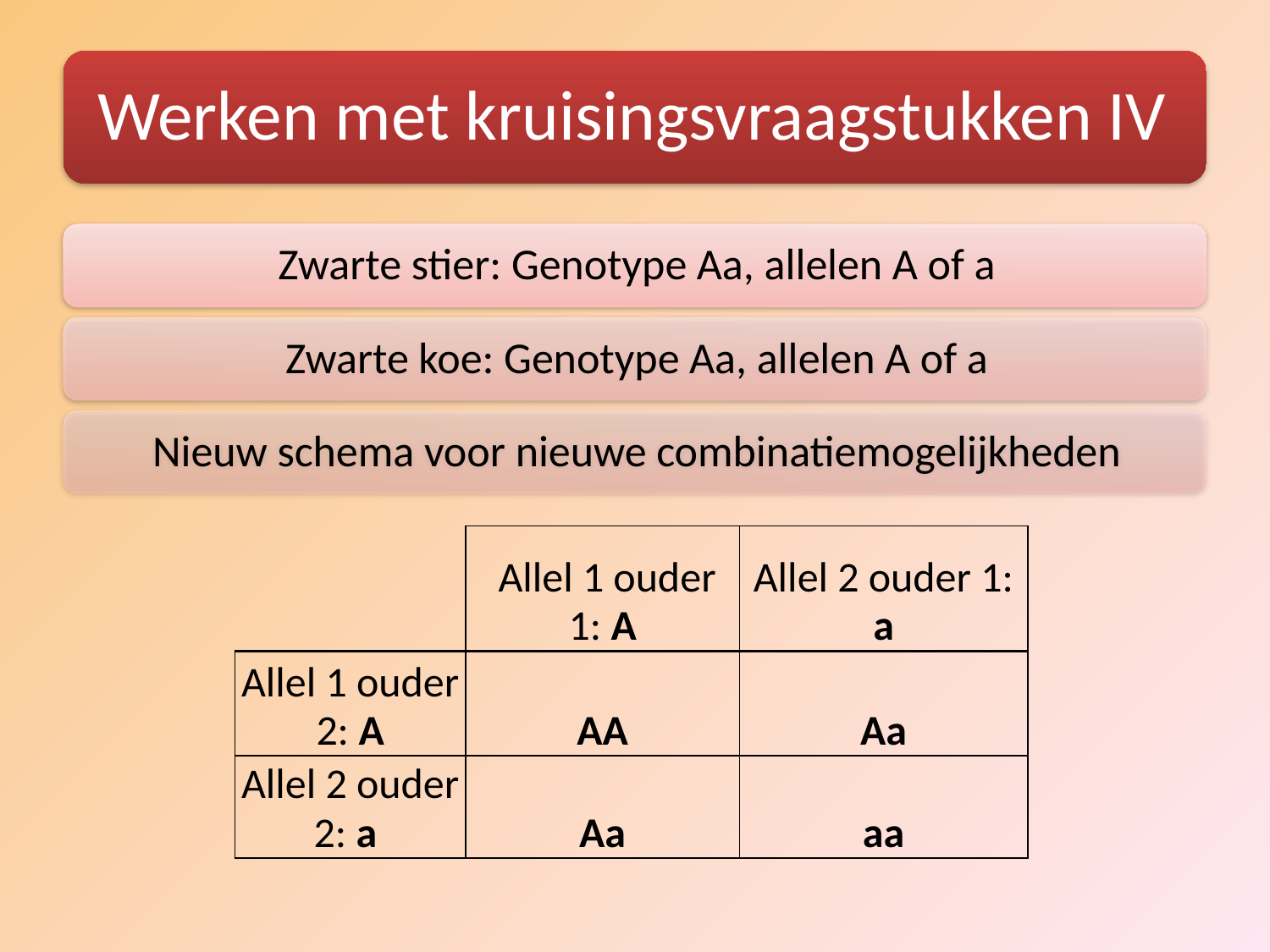

Werken met kruisingsvraagstukken IV
Zwarte stier: Genotype Aa, allelen A of a
Zwarte koe: Genotype Aa, allelen A of a
Nieuw schema voor nieuwe combinatiemogelijkheden
|  | Allel 1 ouder 1: A | Allel 2 ouder 1: a |
| --- | --- | --- |
| Allel 1 ouder 2: A | AA | Aa |
| Allel 2 ouder 2: a | Aa | aa |